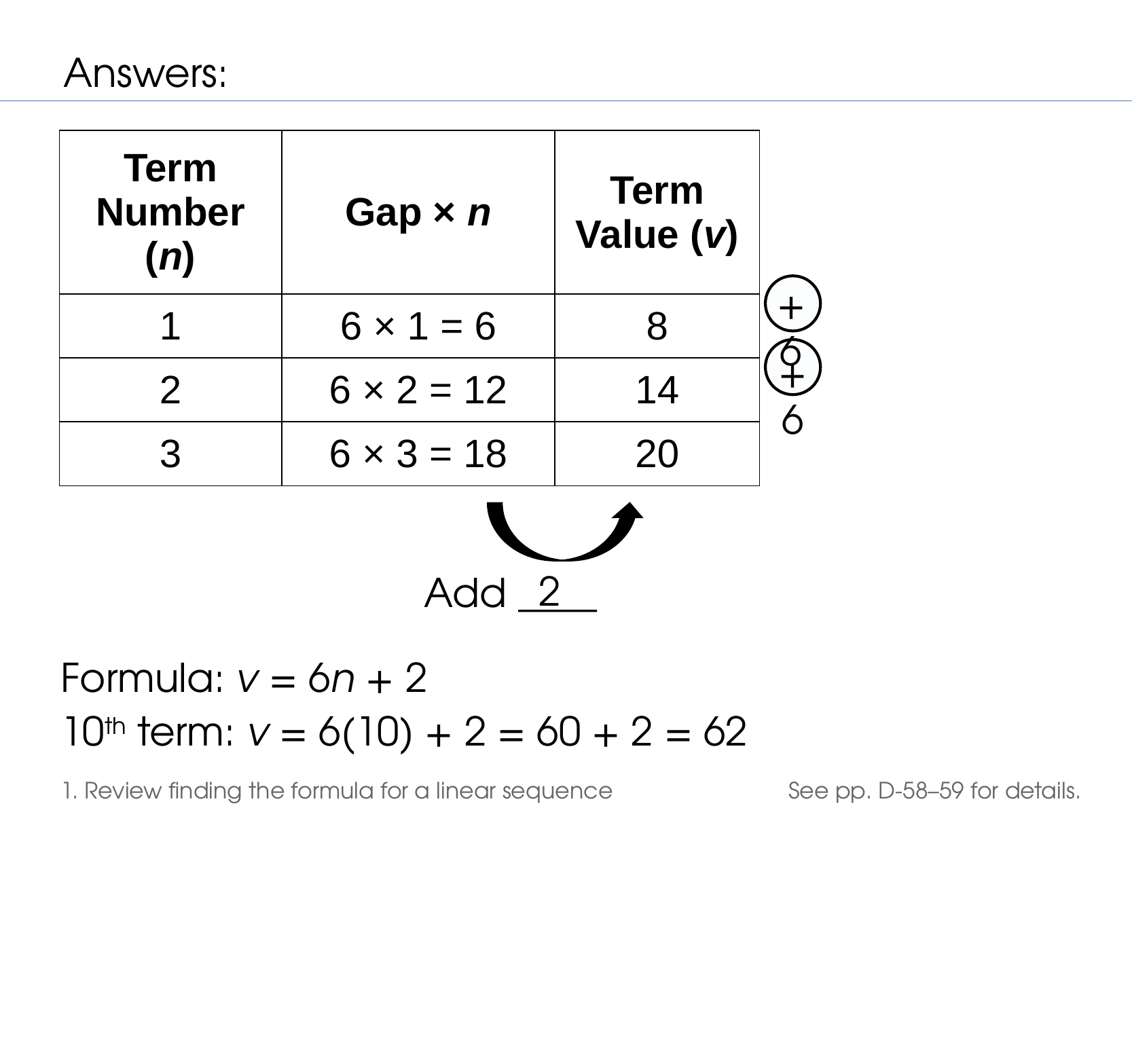

Answers:
| Term Number (n) | Gap × n | Term Value (v) |
| --- | --- | --- |
| 1 | 6 × 1 = 6 | 8 |
| 2 | 6 × 2 = 12 | 14 |
| 3 | 6 × 3 = 18 | 20 |
+6

+6

2
Add ____
Formula: v = 6n + 2
10th term: v = 6(10) + 2 = 60 + 2 = 62
1. Review finding the formula for a linear sequence
See pp. D-58–59 for details.